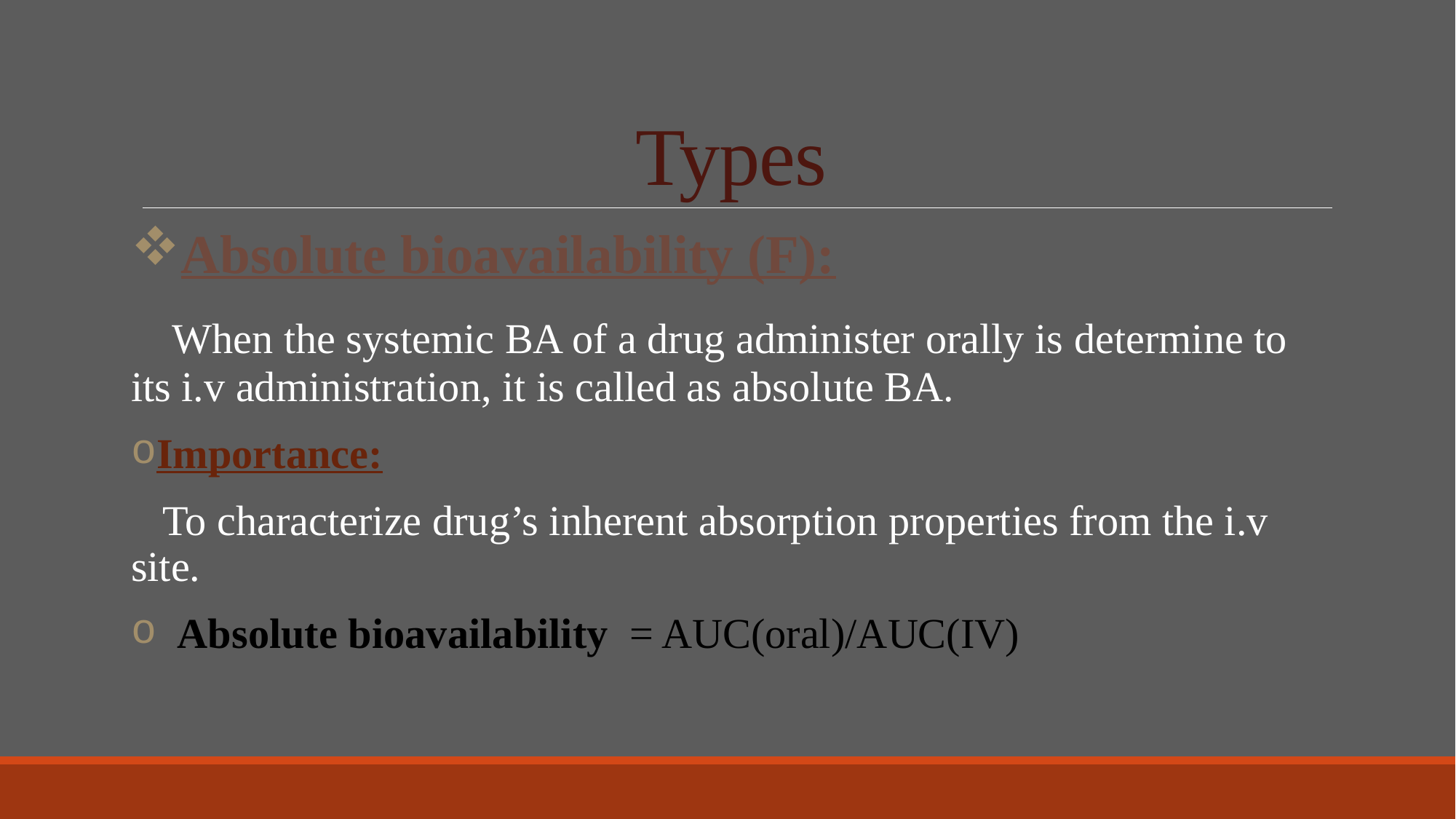

# Types
Absolute bioavailability (F):
   When the systemic BA of a drug administer orally is determine to its i.v administration, it is called as absolute BA.
Importance:
   To characterize drug’s inherent absorption properties from the i.v site.
  Absolute bioavailability  = AUC(oral)/AUC(IV)